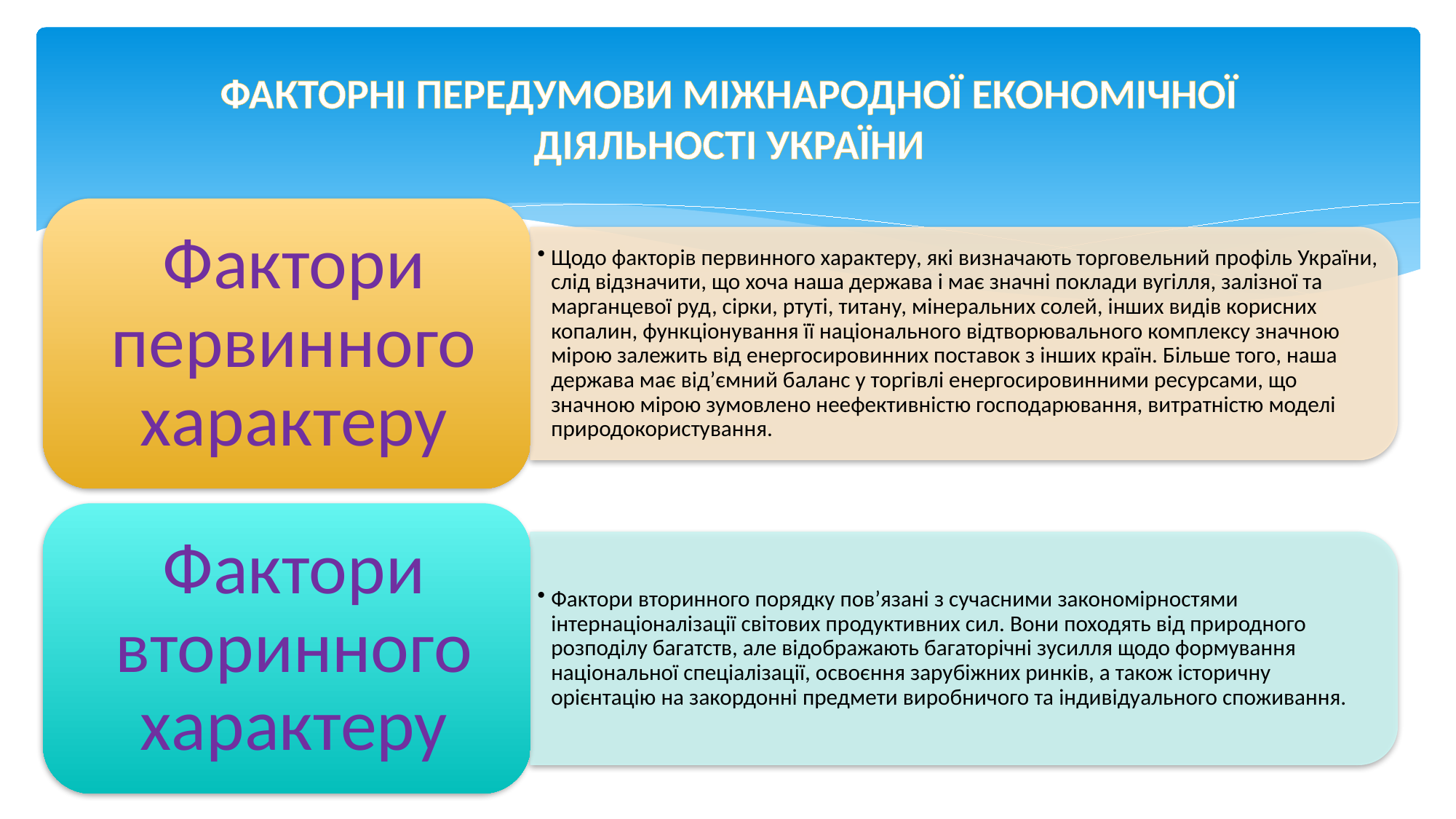

# ФАКТОРНІ ПЕРЕДУМОВИ МІЖНАРОДНОЇ ЕКОНОМІЧНОЇ ДІЯЛЬНОСТІ УКРАЇНИ
Щодо факторів первинного характеру, які визначають торговельний профіль України, слід відзначити, що хоча наша держава і має значні поклади вугілля, залізної та марганцевої руд, сірки, ртуті, титану, мінеральних солей, інших видів корисних копалин, функціонування її національного відтворювального комплексу значною мірою залежить від енергосировинних поставок з інших країн. Більше того, наша держава має від’ємний баланс у торгівлі енергосировинними ресурсами, що значною мірою зумовлено неефективністю господарювання, витратністю моделі природокористування.
Фактори первинного характеру
Фактори вторинного порядку пов’язані з сучасними закономірностями інтернаціоналізації світових продуктивних сил. Вони походять від природного розподілу багатств, але відображають багаторічні зусилля щодо формування національної спеціалізації, освоєння зарубіжних ринків, а також історичну орієнтацію на закордонні предмети виробничого та індивідуального споживання.
Фактори вторинного характеру